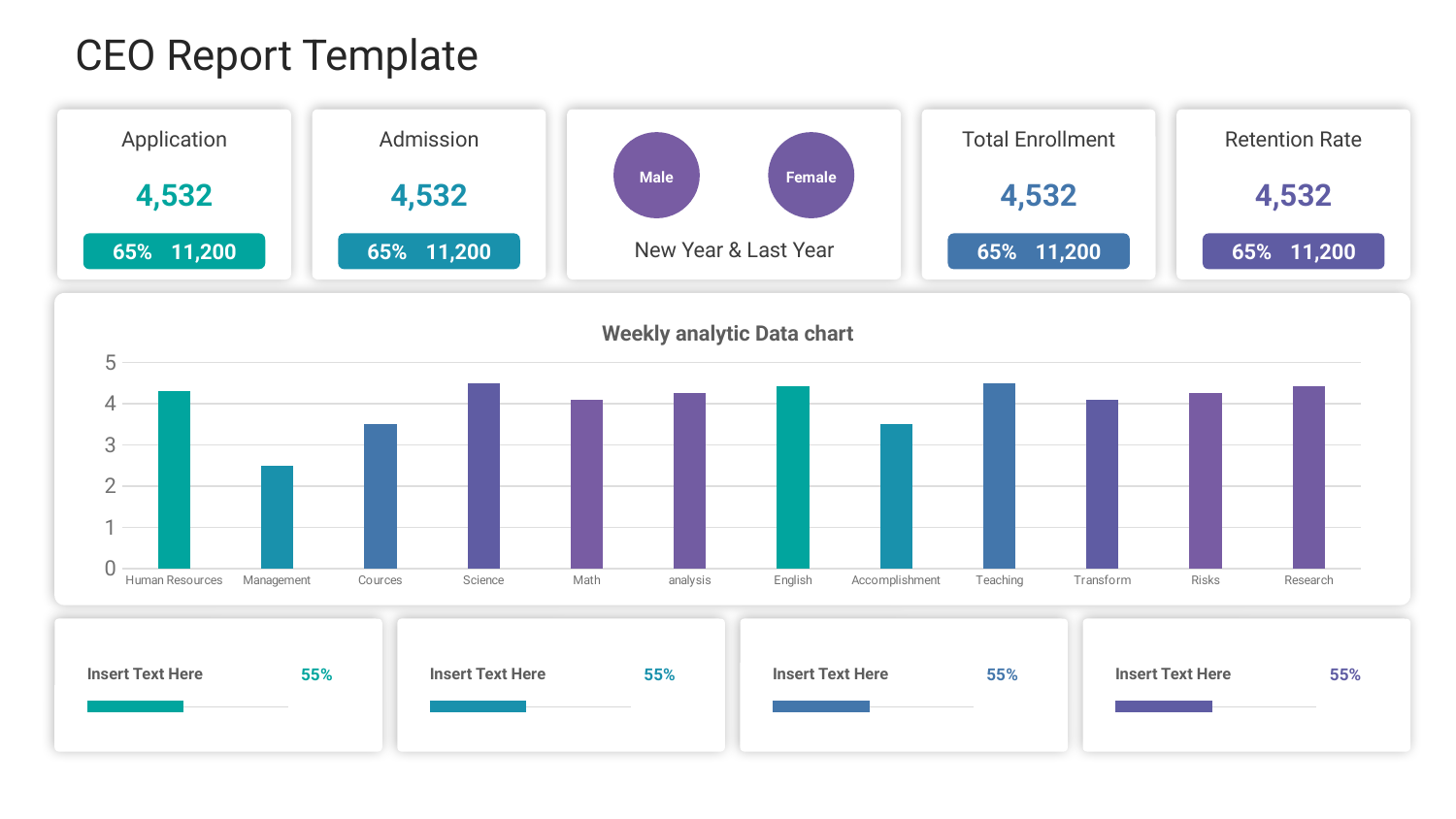

CEO Report Template

Application
Admission
Total Enrollment
Retention Rate

Male
Female
4,532
4,532
4,532
4,532

New Year & Last Year
65%
11,200
65%
11,200
65%
11,200
65%
11,200

Weekly analytic Data chart

### Chart

| Category | Column1 |
|---|---|
| Human Resources | 4.3 |
| Management | 2.5 |
| Cources | 3.5 |
| Science | 4.5 |
| Math | 4.1 |
| analysis | 4.26 |
| English | 4.42 |
| Accomplishment | 3.5 |
| Teaching | 4.5 |
| Transform | 4.1 |
| Risks | 4.26 |
| Research | 4.42 |

Insert Text Here
55%
Insert Text Here
55%
Insert Text Here
55%
Insert Text Here
55%